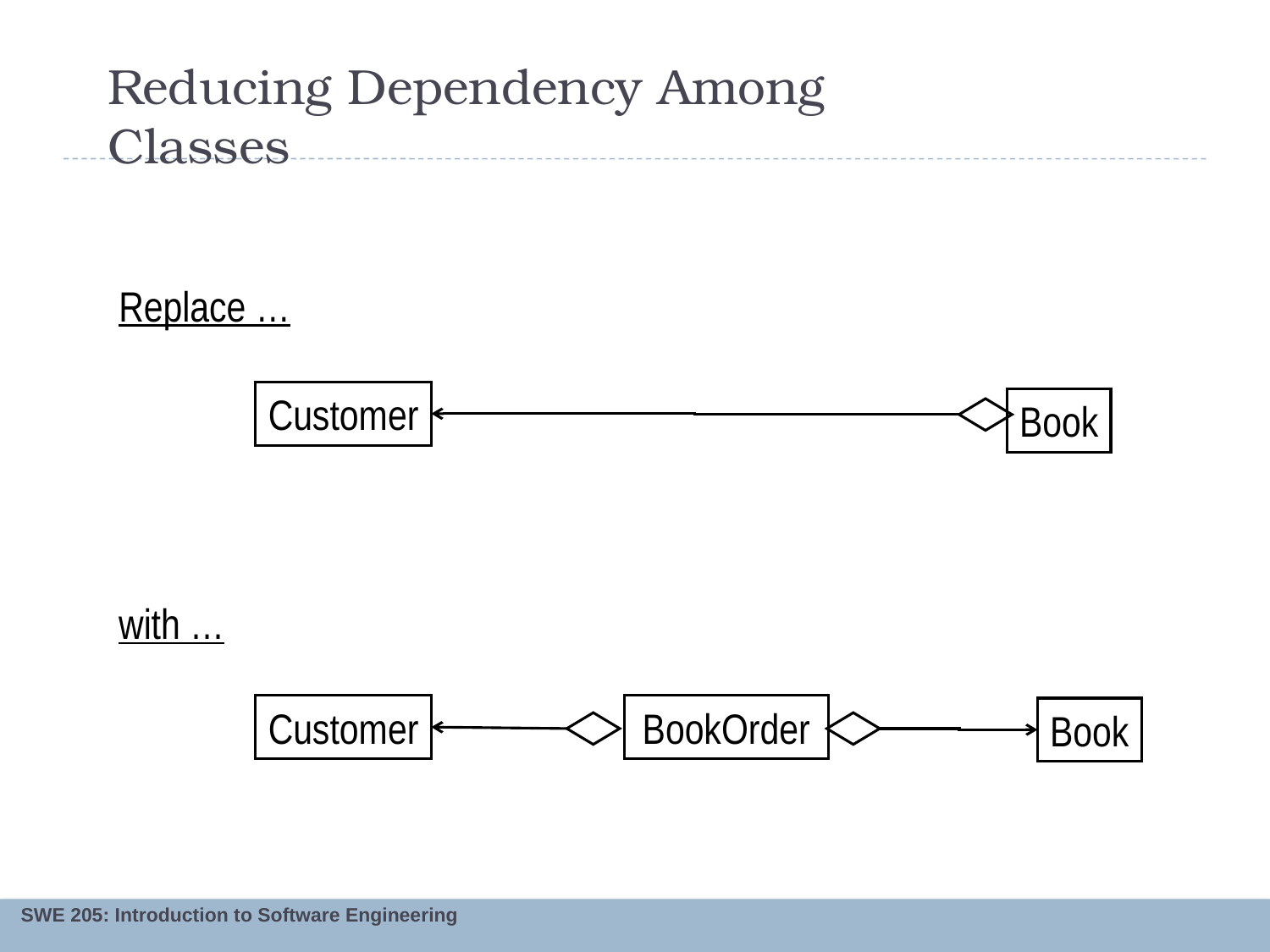

# Reducing Dependency Among Classes
Replace …
Customer
Book

with …
Customer
BookOrder
Book